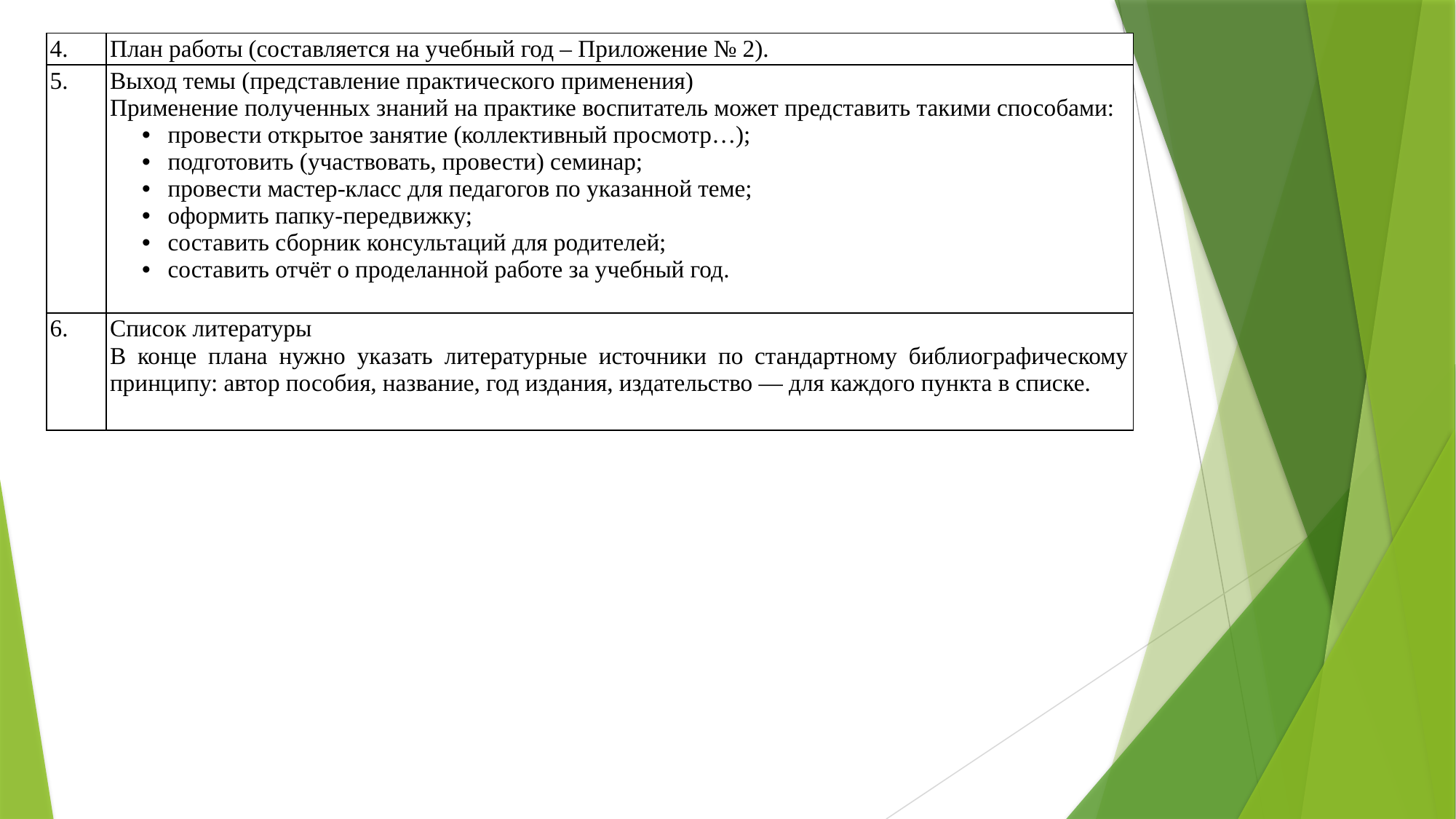

| 4. | План работы (составляется на учебный год – Приложение № 2). |
| --- | --- |
| 5. | Выход темы (представление практического применения) Применение полученных знаний на практике воспитатель может представить такими способами: провести открытое занятие (коллективный просмотр…); подготовить (участвовать, провести) семинар; провести мастер-класс для педагогов по указанной теме; оформить папку-передвижку; составить сборник консультаций для родителей; составить отчёт о проделанной работе за учебный год. |
| 6. | Список литературы В конце плана нужно указать литературные источники по стандартному библиографическому принципу: автор пособия, название, год издания, издательство — для каждого пункта в списке. |